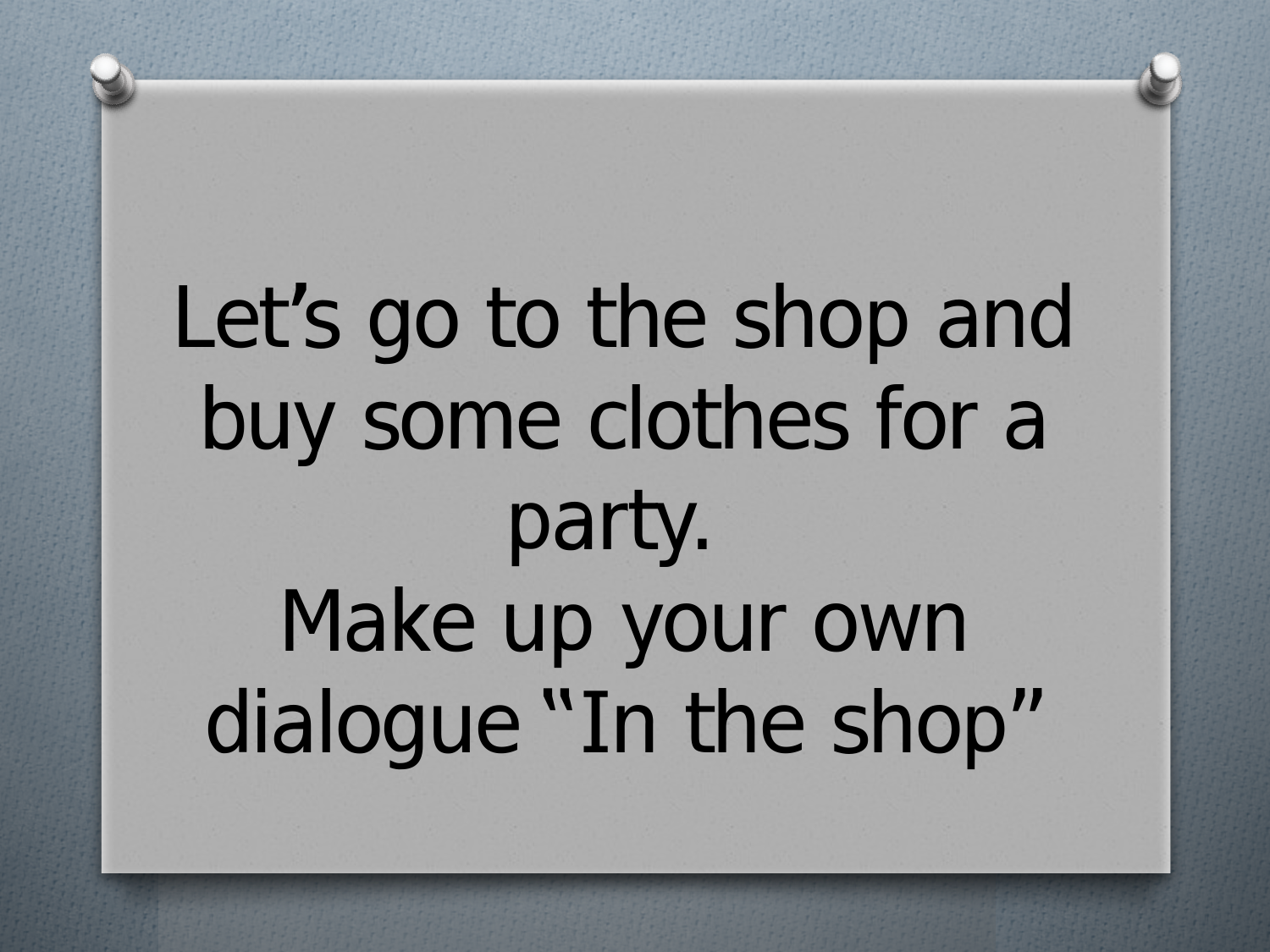

Let’s go to the shop and buy some clothes for a party.
Make up your own dialogue “In the shop”